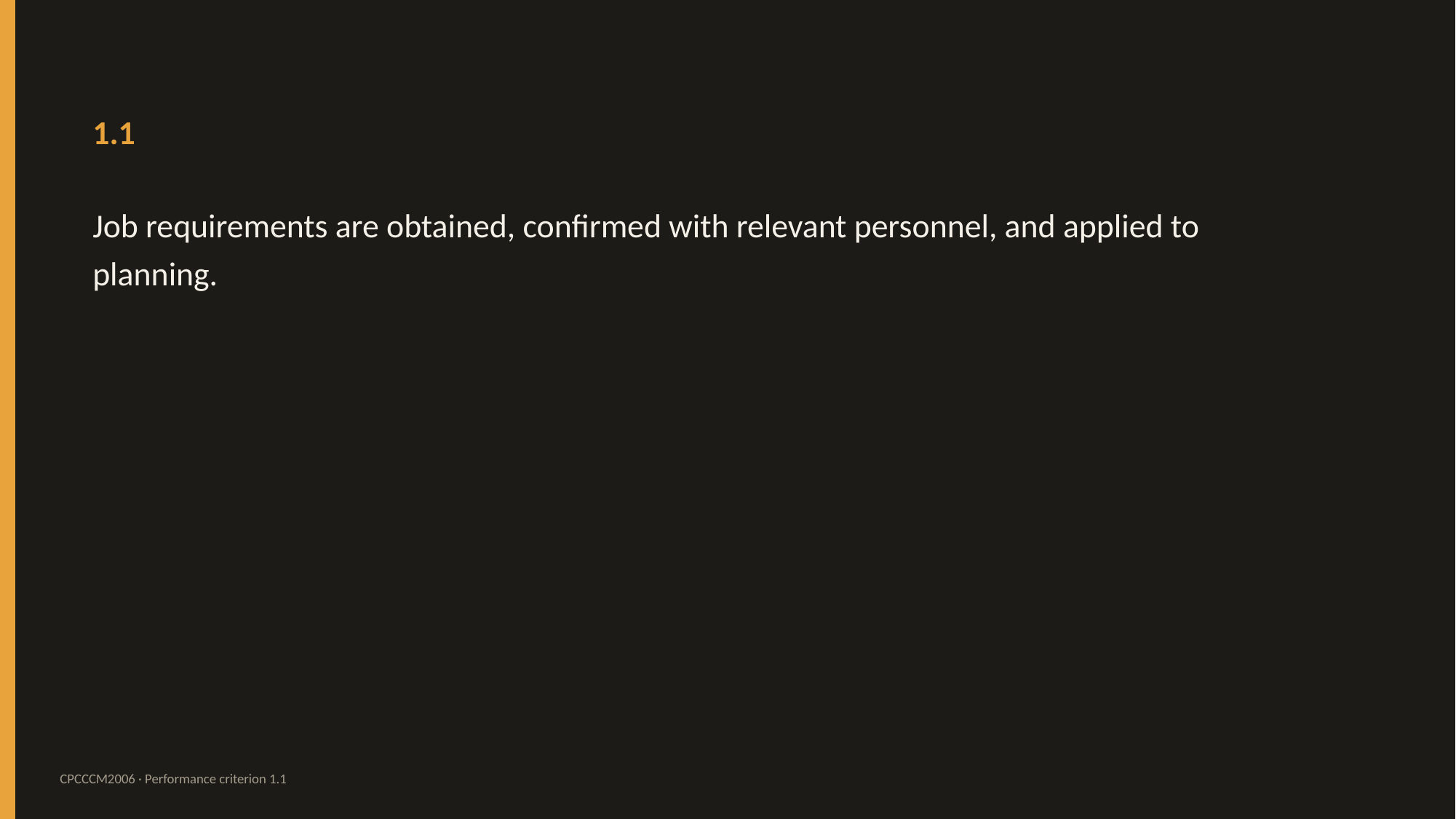

1.1
Job requirements are obtained, confirmed with relevant personnel, and applied to planning.
CPCCCM2006 · Performance criterion 1.1